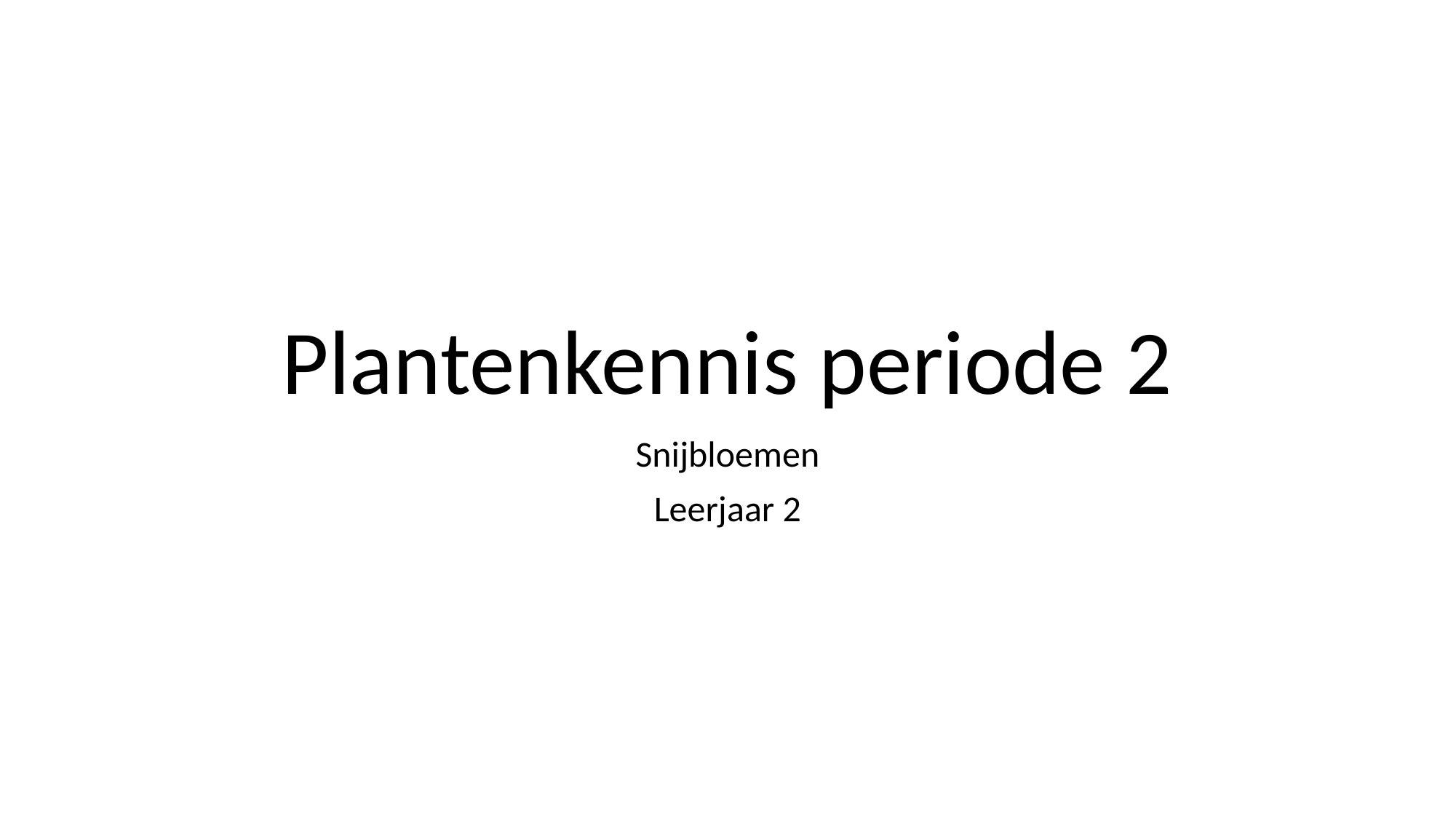

# Plantenkennis periode 2
Snijbloemen
Leerjaar 2